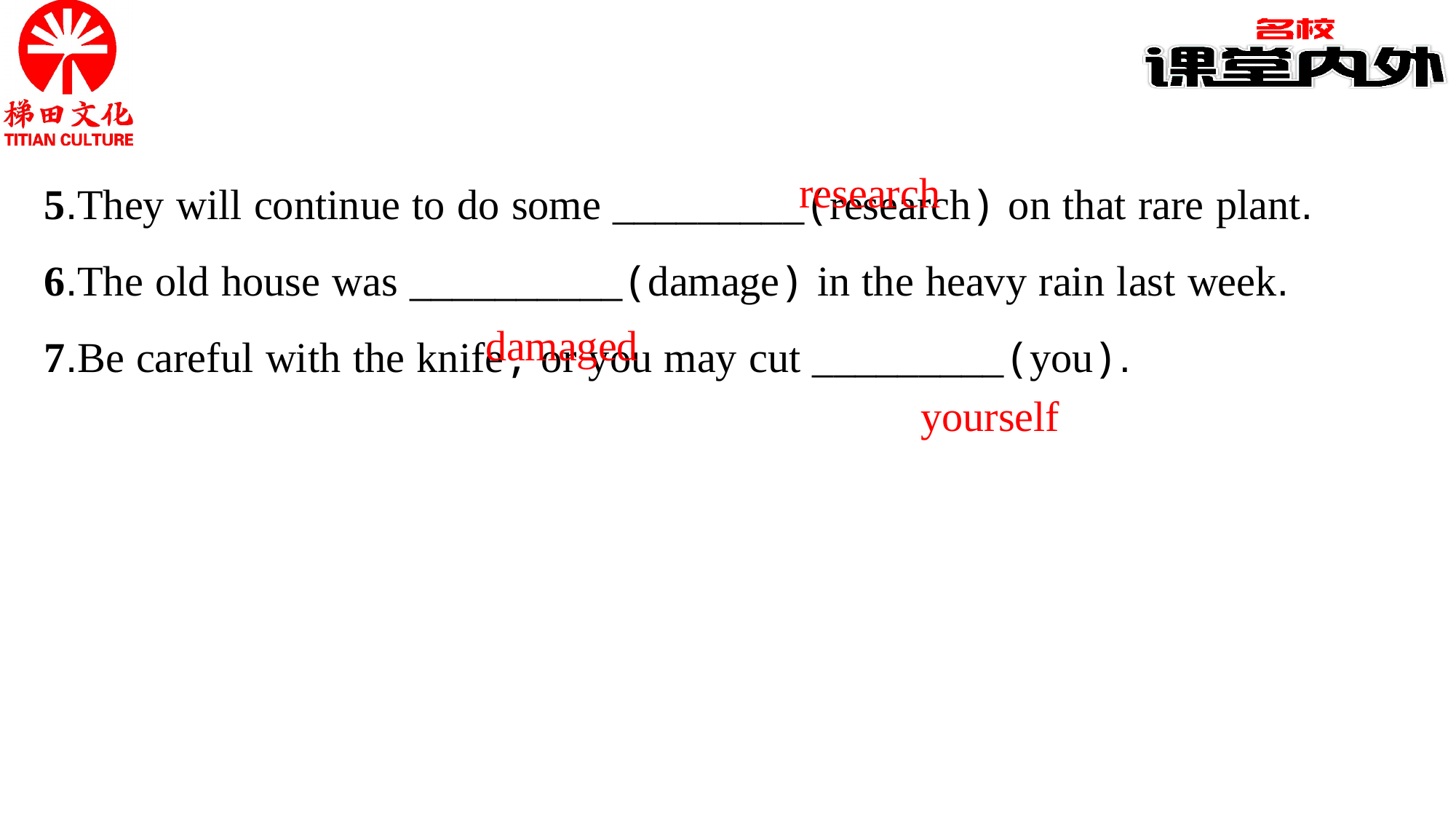

5.They will continue to do some _________(research) on that rare plant.
6.The old house was __________(damage) in the heavy rain last week.
7.Be careful with the knife, or you may cut _________(you).
research
damaged
yourself